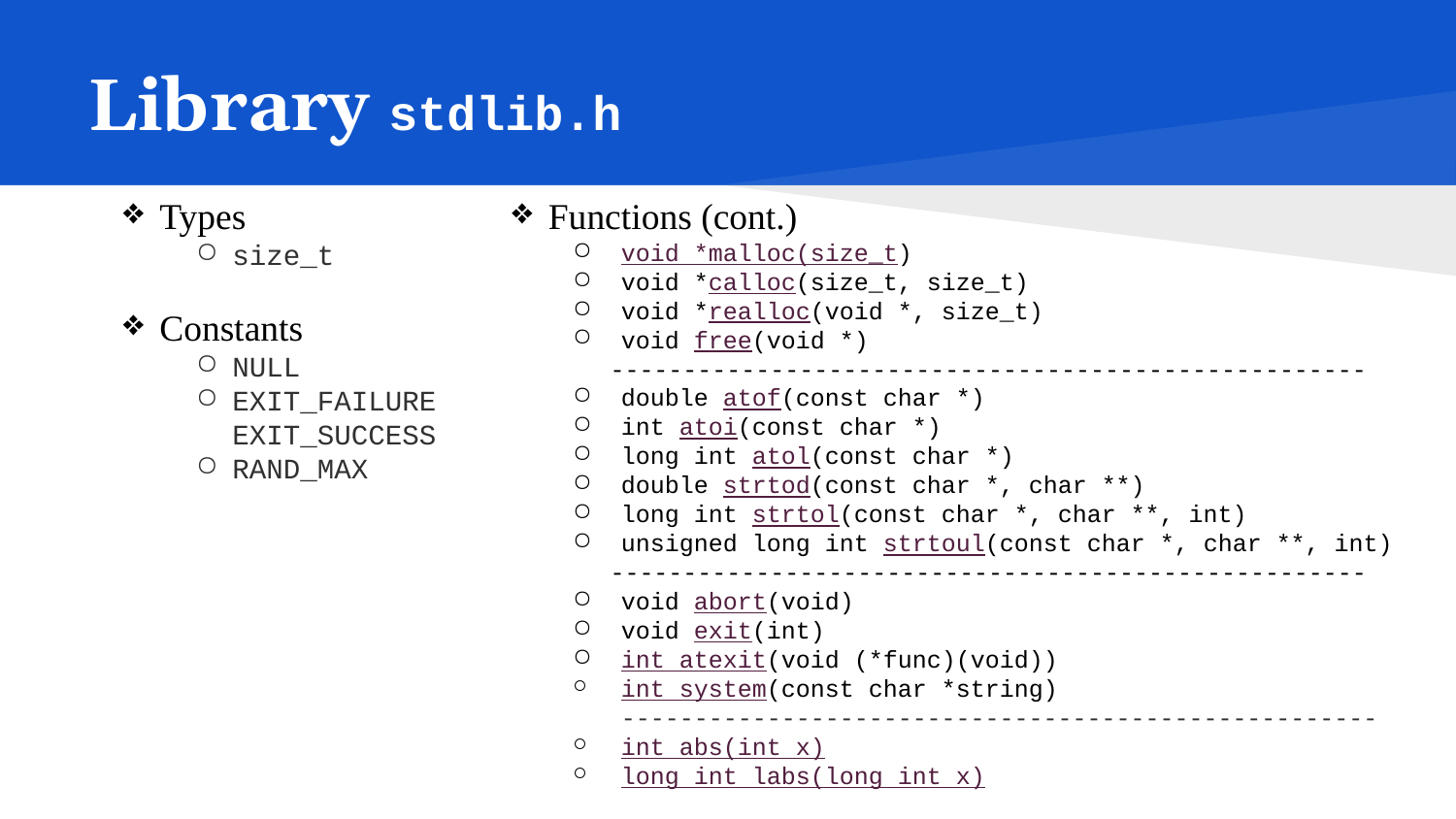

# Library stdlib.h
Types
size_t

Constants
NULL
EXIT_FAILURE
EXIT_SUCCESS
RAND_MAX
Functions (cont.)
void *malloc(size_t)
void *calloc(size_t, size_t)
void *realloc(void *, size_t)
void free(void *)
----------------------------------------------------
double atof(const char *)
int atoi(const char *)
long int atol(const char *)
double strtod(const char *, char **)
long int strtol(const char *, char **, int)
unsigned long int strtoul(const char *, char **, int)
----------------------------------------------------
void abort(void)
void exit(int)
int atexit(void (*func)(void))
int system(const char *string)
	----------------------------------------------------
int abs(int x)
long int labs(long int x)